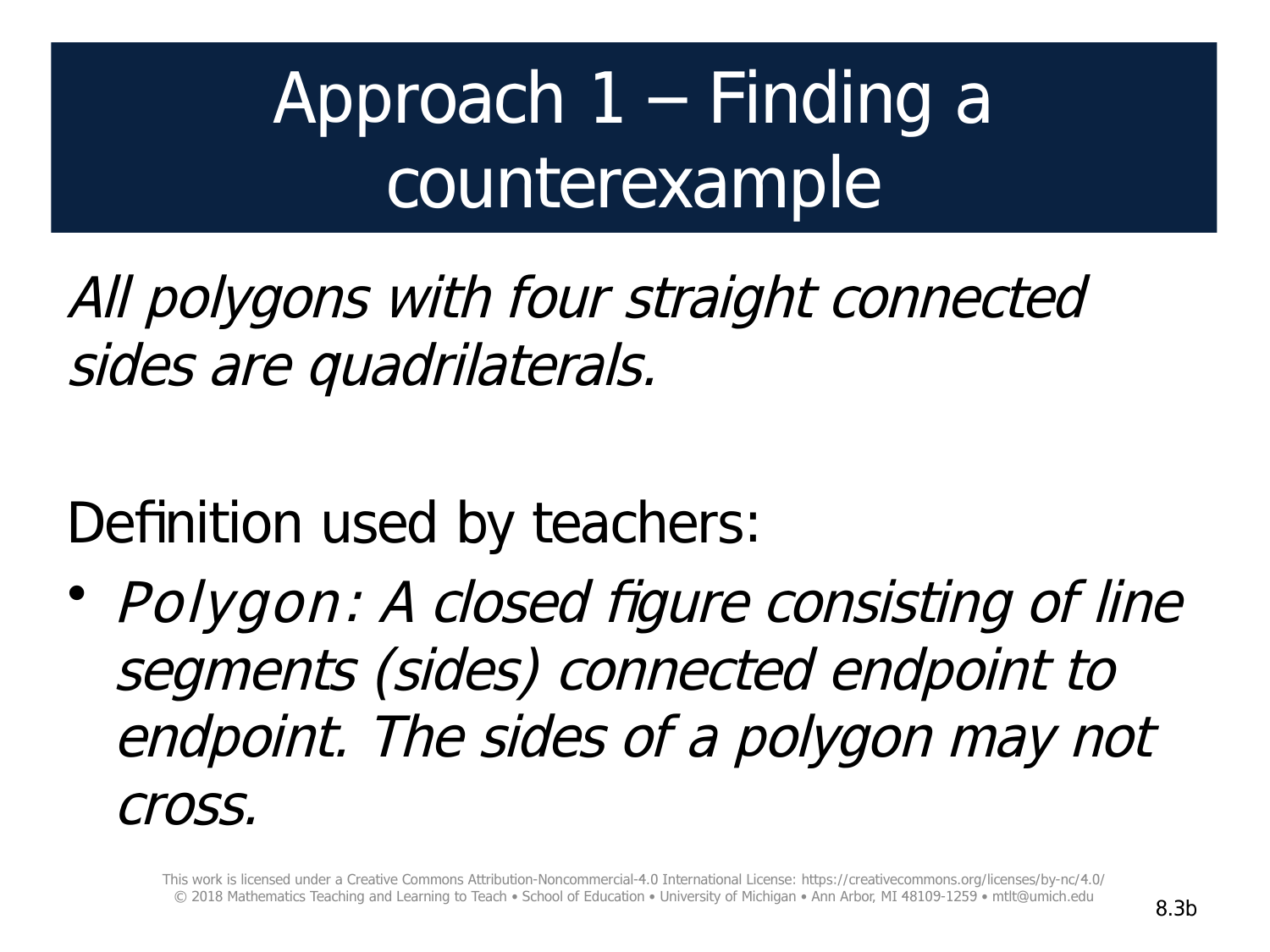

# Approach 1 – Finding a counterexample
All polygons with four straight connected sides are quadrilaterals.

Definition used by teachers:
Polygon: A closed figure consisting of line segments (sides) connected endpoint to endpoint. The sides of a polygon may not cross.
This work is licensed under a Creative Commons Attribution-Noncommercial-4.0 International License: https://creativecommons.org/licenses/by-nc/4.0/
© 2018 Mathematics Teaching and Learning to Teach • School of Education • University of Michigan • Ann Arbor, MI 48109-1259 • mtlt@umich.edu
8.3b